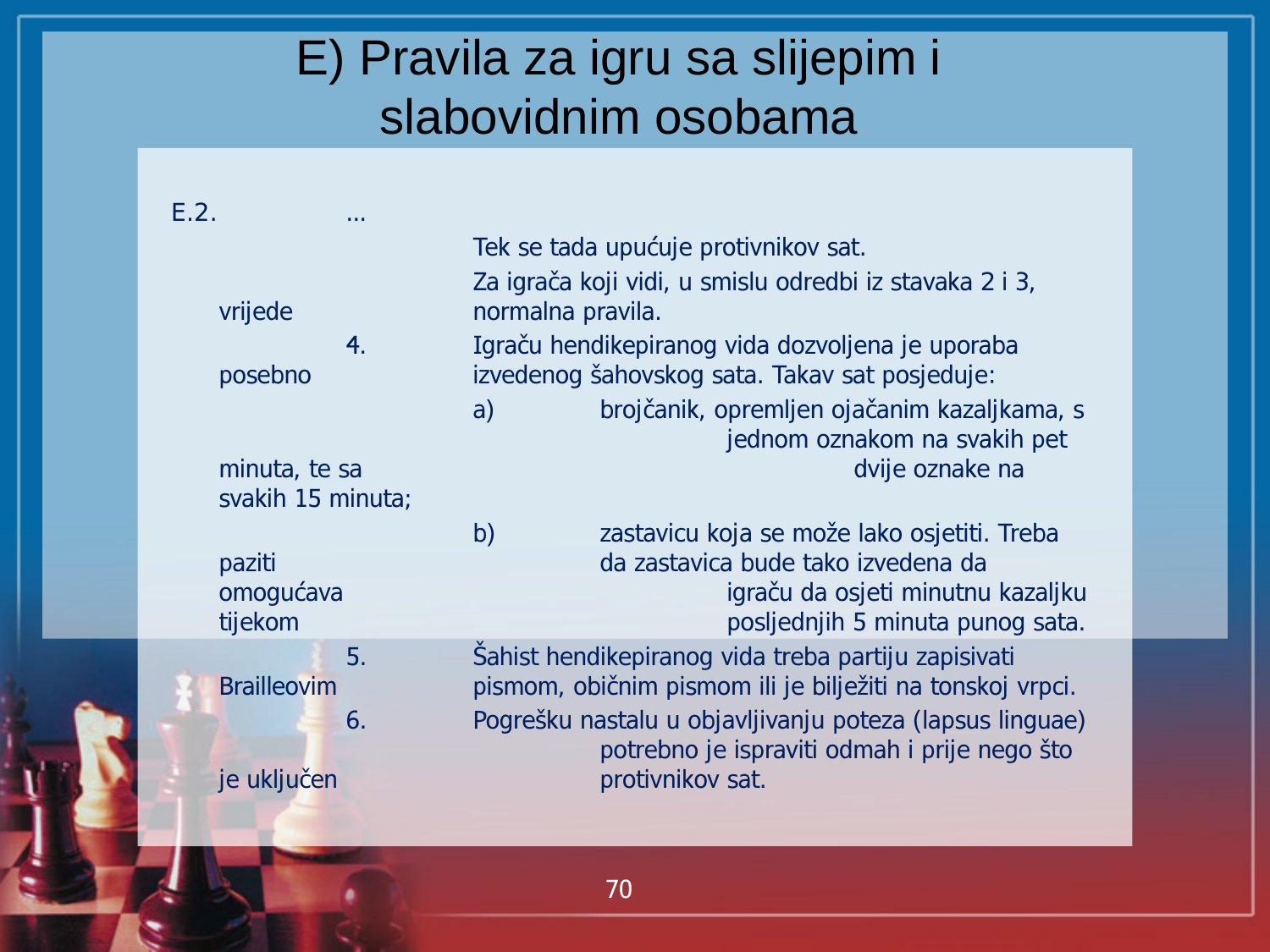

# E) Pravila za igru sa slijepim i slabovidnim osobama
E.2.		…
			Tek se tada upućuje protivnikov sat.
			Za igrača koji vidi, u smislu odredbi iz stavaka 2 i 3, vrijede 		normalna pravila.
 		4.	Igraču hendikepiranog vida dozvoljena je uporaba posebno 		izvedenog šahovskog sata. Takav sat posjeduje:
			a)	brojčanik, opremljen ojačanim kazaljkama, s 				jednom oznakom na svakih pet minuta, te sa 				dvije oznake na svakih 15 minuta;
			b)	zastavicu koja se može lako osjetiti. Treba paziti 			da zastavica bude tako izvedena da omogućava 			igraču da osjeti minutnu kazaljku tijekom 				posljednjih 5 minuta punog sata.
		5.	Šahist hendikepiranog vida treba partiju zapisivati Brailleovim 		pismom, običnim pismom ili je bilježiti na tonskoj vrpci.
		6.	Pogrešku nastalu u objavljivanju poteza (lapsus linguae) 			potrebno je ispraviti odmah i prije nego što je uključen 			protivnikov sat.

70